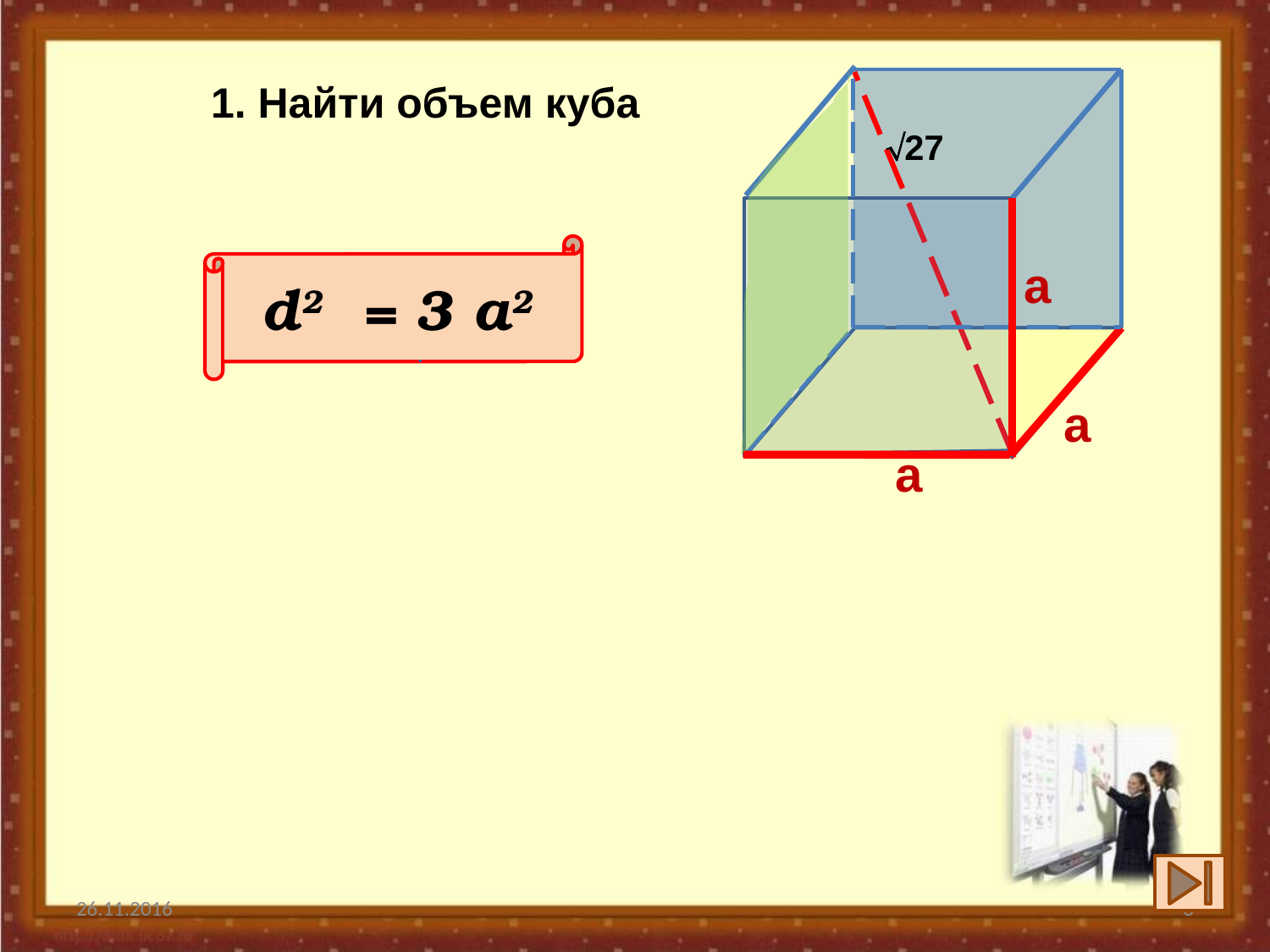

1. Найти объем куба

√27

d2  = 3 a2
а

а
а

26.11.2016
3